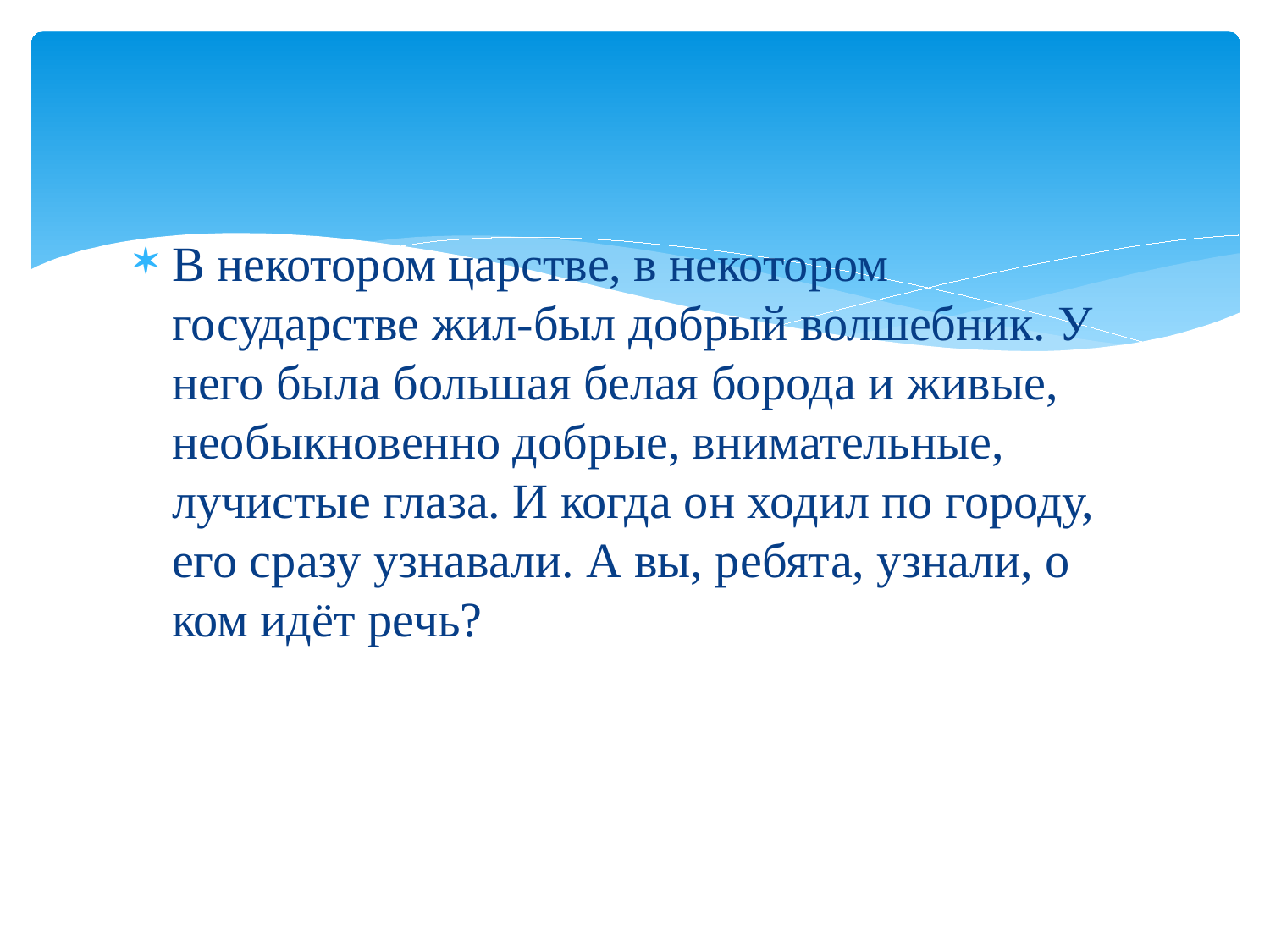

#
В некотором царстве, в некотором государстве жил-был добрый волшебник. У него была большая белая борода и живые, необыкновенно добрые, внимательные, лучистые глаза. И когда он ходил по городу, его сразу узнавали. А вы, ребята, узнали, о ком идёт речь?